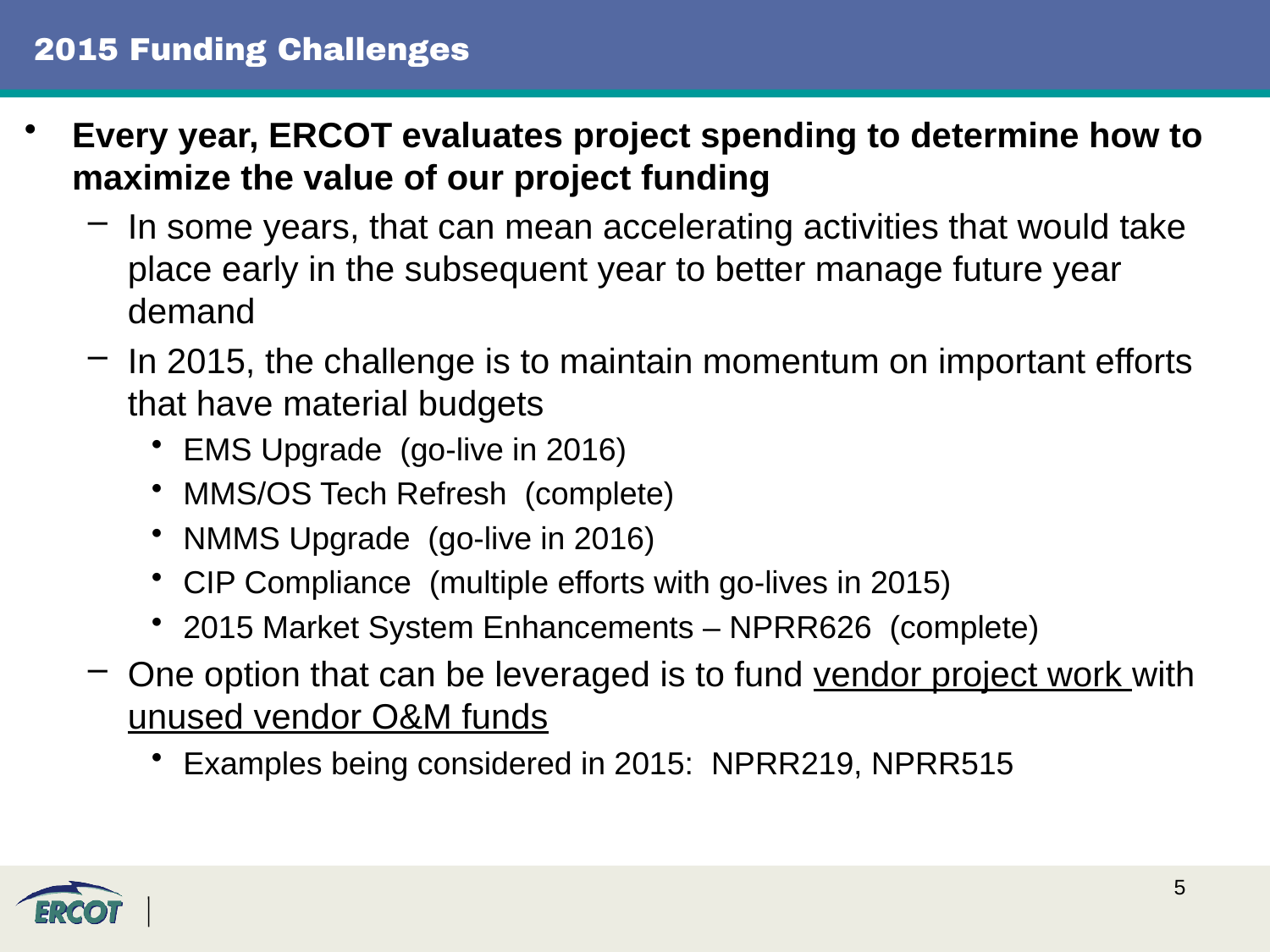

# 2015 Funding Challenges
Every year, ERCOT evaluates project spending to determine how to maximize the value of our project funding
In some years, that can mean accelerating activities that would take place early in the subsequent year to better manage future year demand
In 2015, the challenge is to maintain momentum on important efforts that have material budgets
EMS Upgrade  (go-live in 2016)
MMS/OS Tech Refresh  (complete)
NMMS Upgrade  (go-live in 2016)
CIP Compliance  (multiple efforts with go-lives in 2015)
2015 Market System Enhancements – NPRR626  (complete)
One option that can be leveraged is to fund vendor project work with unused vendor O&M funds
Examples being considered in 2015:  NPRR219, NPRR515